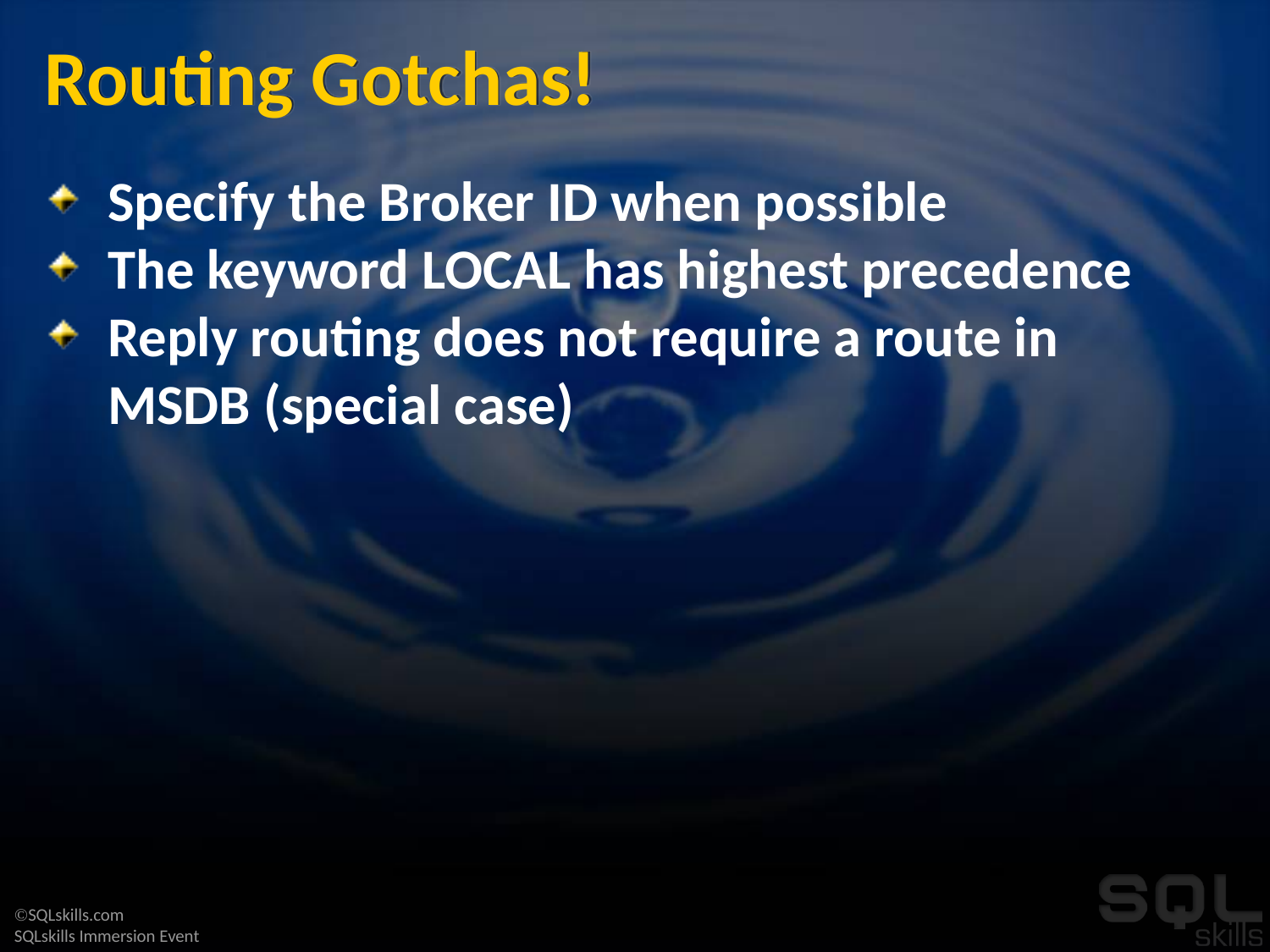

# Routing Gotchas!
Specify the Broker ID when possible
The keyword LOCAL has highest precedence
Reply routing does not require a route in MSDB (special case)